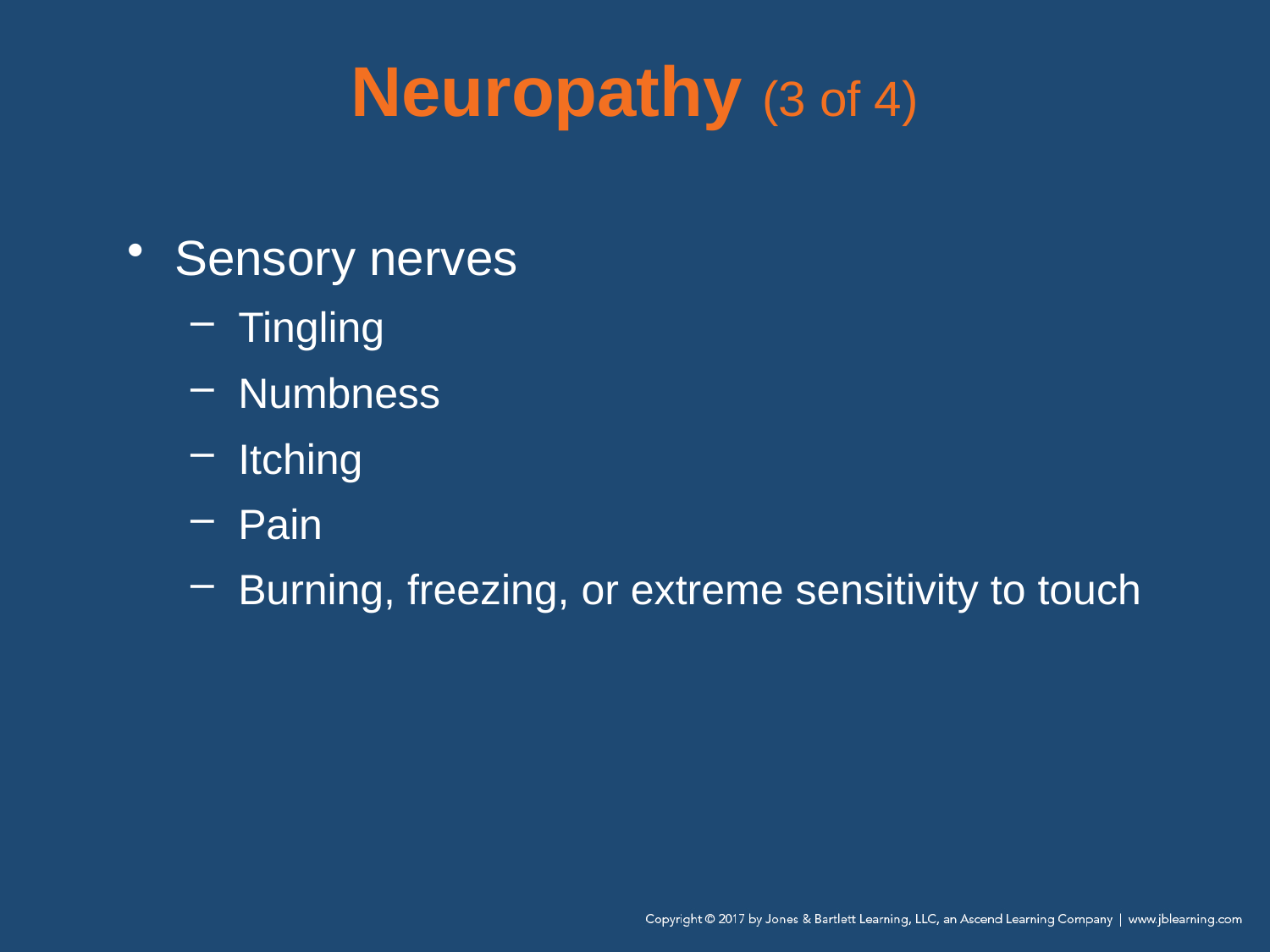

# Neuropathy (3 of 4)
Sensory nerves
Tingling
Numbness
Itching
Pain
Burning, freezing, or extreme sensitivity to touch